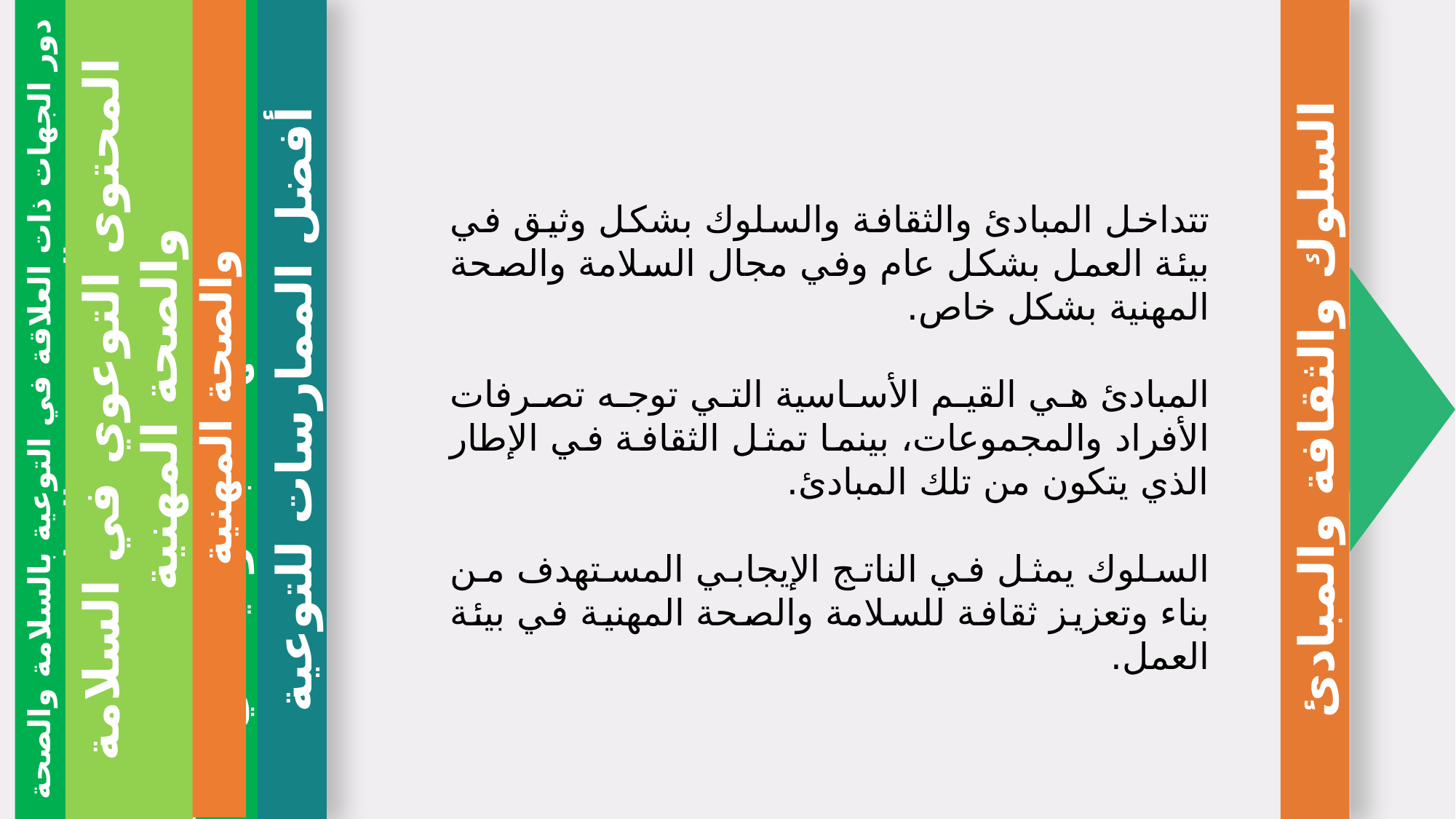

تتداخل المبادئ والثقافة والسلوك بشكل وثيق في بيئة العمل بشكل عام وفي مجال السلامة والصحة المهنية بشكل خاص.

المبادئ هي القيم الأساسية التي توجه تصرفات الأفراد والمجموعات، بينما تمثل الثقافة في الإطار الذي يتكون من تلك المبادئ.

السلوك يمثل في الناتج الإيجابي المستهدف من بناء وتعزيز ثقافة للسلامة والصحة المهنية في بيئة العمل.

أفضل الممارسات للتوعية
المحتوى التوعوي في السلامة والصحة المهنية
أفضل الممارسات للتوعية
المحتوى التوعوي في السلامة والصحة المهنية
السلوك والثقافة والمبادئ
المحتوى التوعوي في السلامة والصحة المهنية
الأثر المتوقع للتوعية على السلامة والصحة المهنية
الأثر المتوقع للتوعية على السلامة والصحة المهنية
الأثر المتوقع للتوعية على السلامة والصحة المهنية
الفئات المستهدفة بالتوعية في السلامة والصحة المهنية
دور الجهات ذات العلاقة في التوعية بالسلامة والصحة المهنية في بيئة العمل